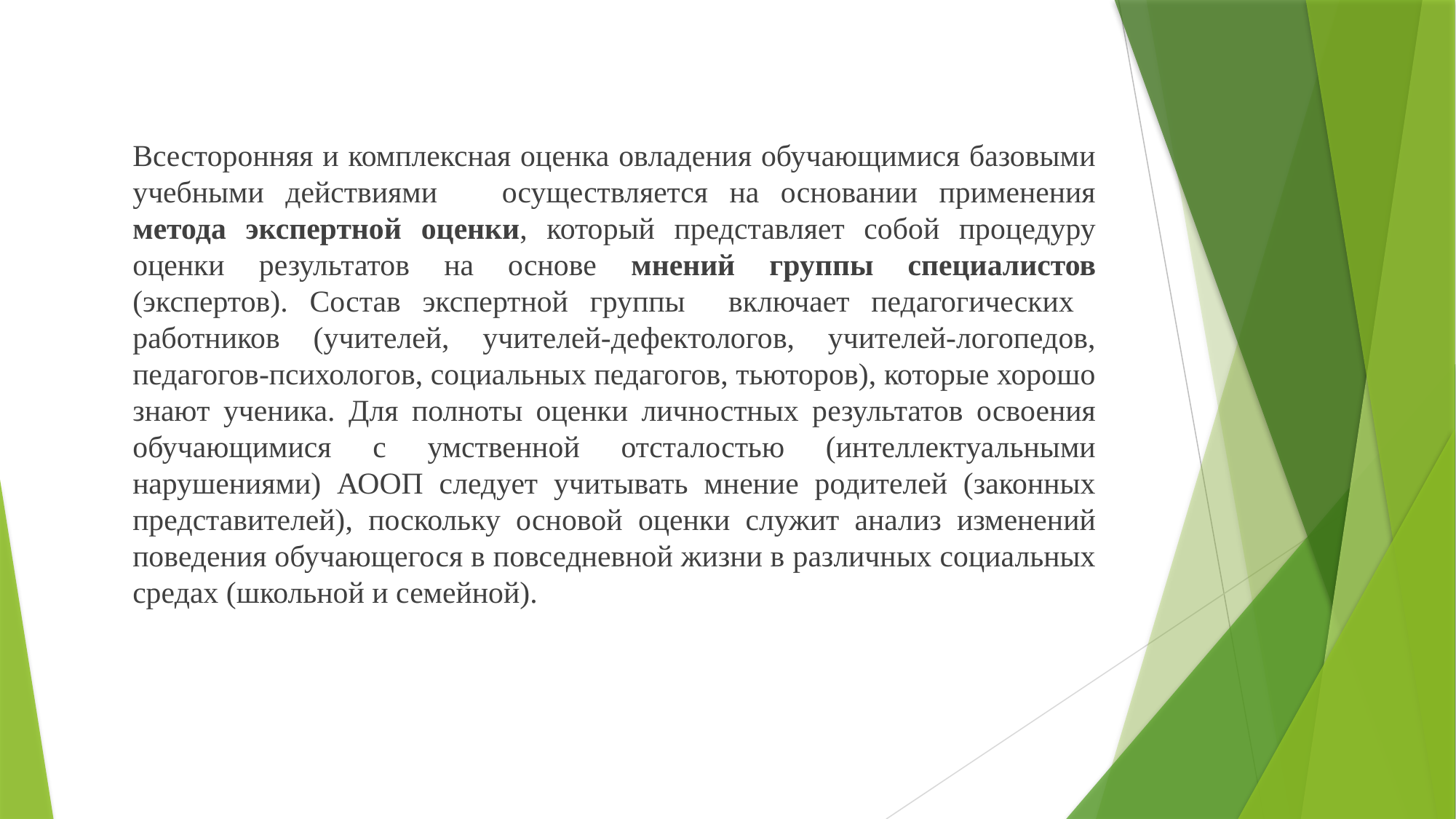

#
Всесторонняя и комплексная оценка овладения обучающимися базовыми учебными действиями   осуществляется на основании применения метода экспертной оценки, который представляет собой процедуру оценки результатов на основе мнений группы специалистов (экспертов). Состав экспертной группы  включает педагогических  работников (учителей, учителей-дефектологов, учителей-логопедов, педагогов-психологов, социальных педагогов, тьюторов), которые хорошо знают ученика. Для полноты оценки личностных результатов освоения обучающимися с умственной отсталостью (интеллектуальными нарушениями) АООП следует учитывать мнение родителей (законных представителей), поскольку основой оценки служит анализ изменений поведения обучающегося в повседневной жизни в различных социальных средах (школьной и семейной).